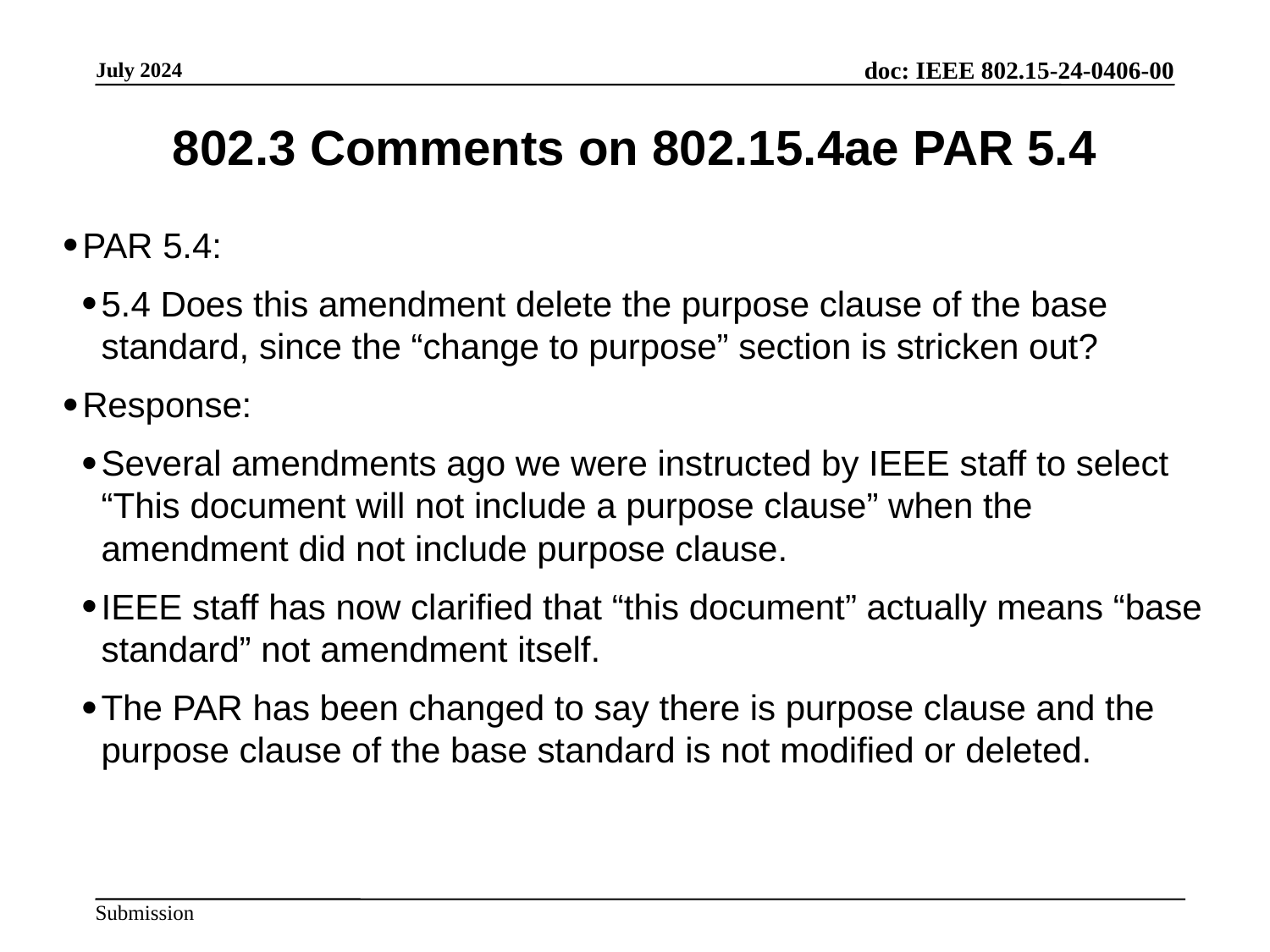

802.3 Comments on 802.15.4ae PAR 5.4
PAR 5.4:
5.4 Does this amendment delete the purpose clause of the base standard, since the “change to purpose” section is stricken out?
Response:
Several amendments ago we were instructed by IEEE staff to select “This document will not include a purpose clause” when the amendment did not include purpose clause.
IEEE staff has now clarified that “this document” actually means “base standard” not amendment itself.
The PAR has been changed to say there is purpose clause and the purpose clause of the base standard is not modified or deleted.